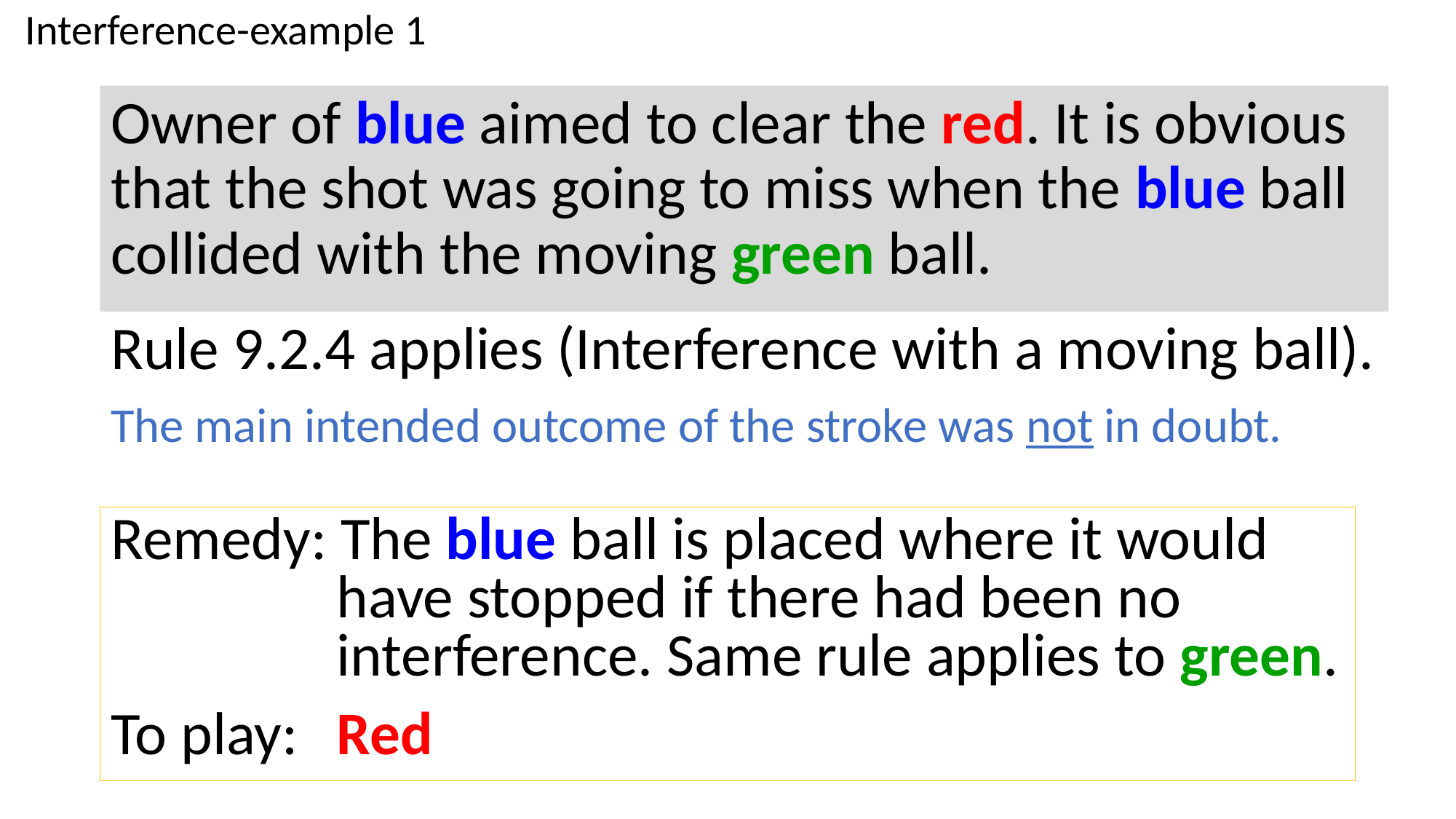

Interference-example 1
Owner of blue aimed to clear the red. It is obvious that the shot was going to miss when the blue ball collided with the moving green ball.

Rule 9.2.4 applies (Interference with a moving ball).
The main intended outcome of the stroke was not in doubt.

Remedy: The blue ball is placed where it would have stopped if there had been no interference. Same rule applies to green.
To play:	Red